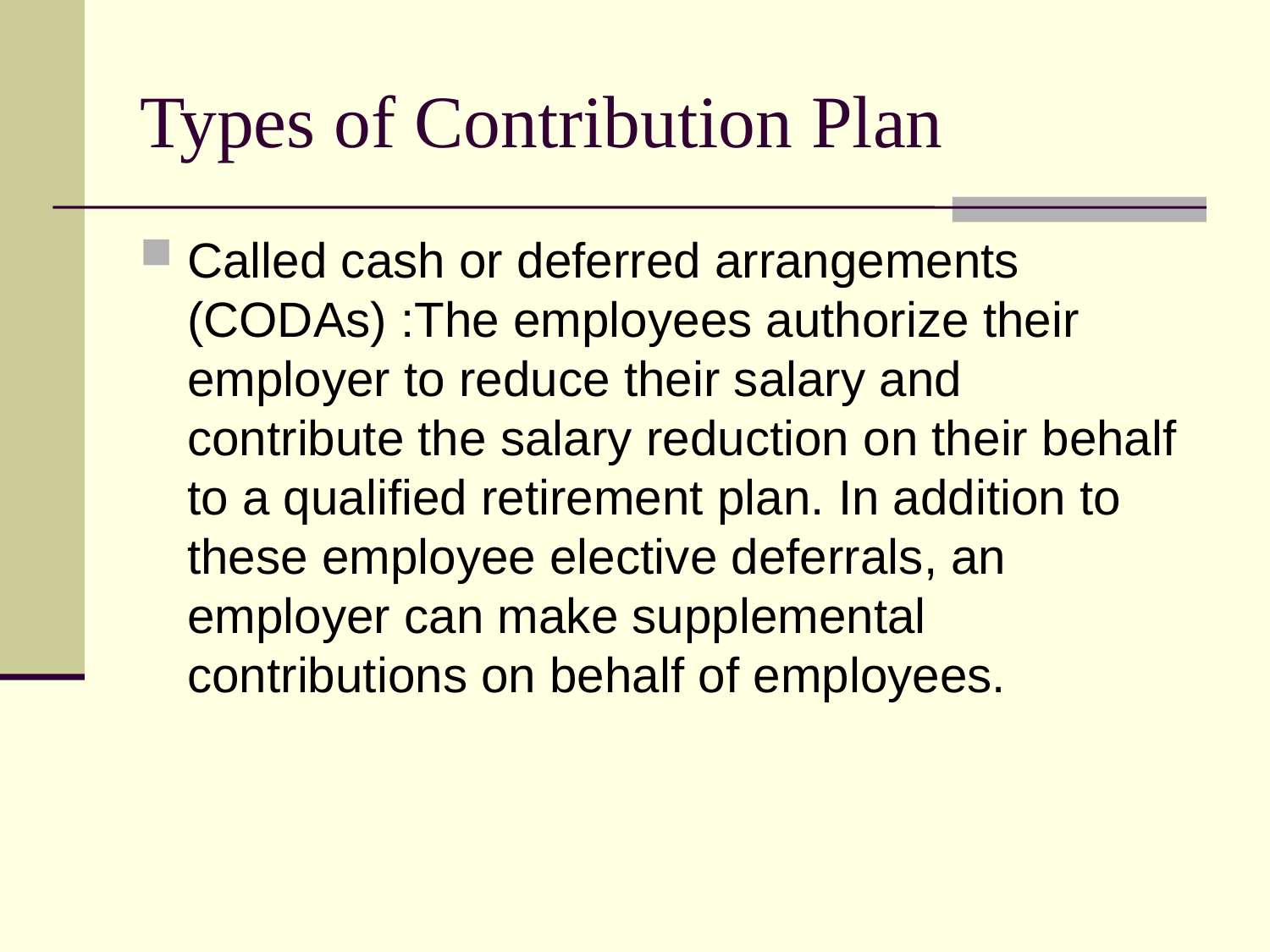

# Types of Contribution Plan
Called cash or deferred arrangements (CODAs) :The employees authorize their employer to reduce their salary and contribute the salary reduction on their behalf to a qualified retirement plan. In addition to these employee elective deferrals, an employer can make supplemental contributions on behalf of employees.